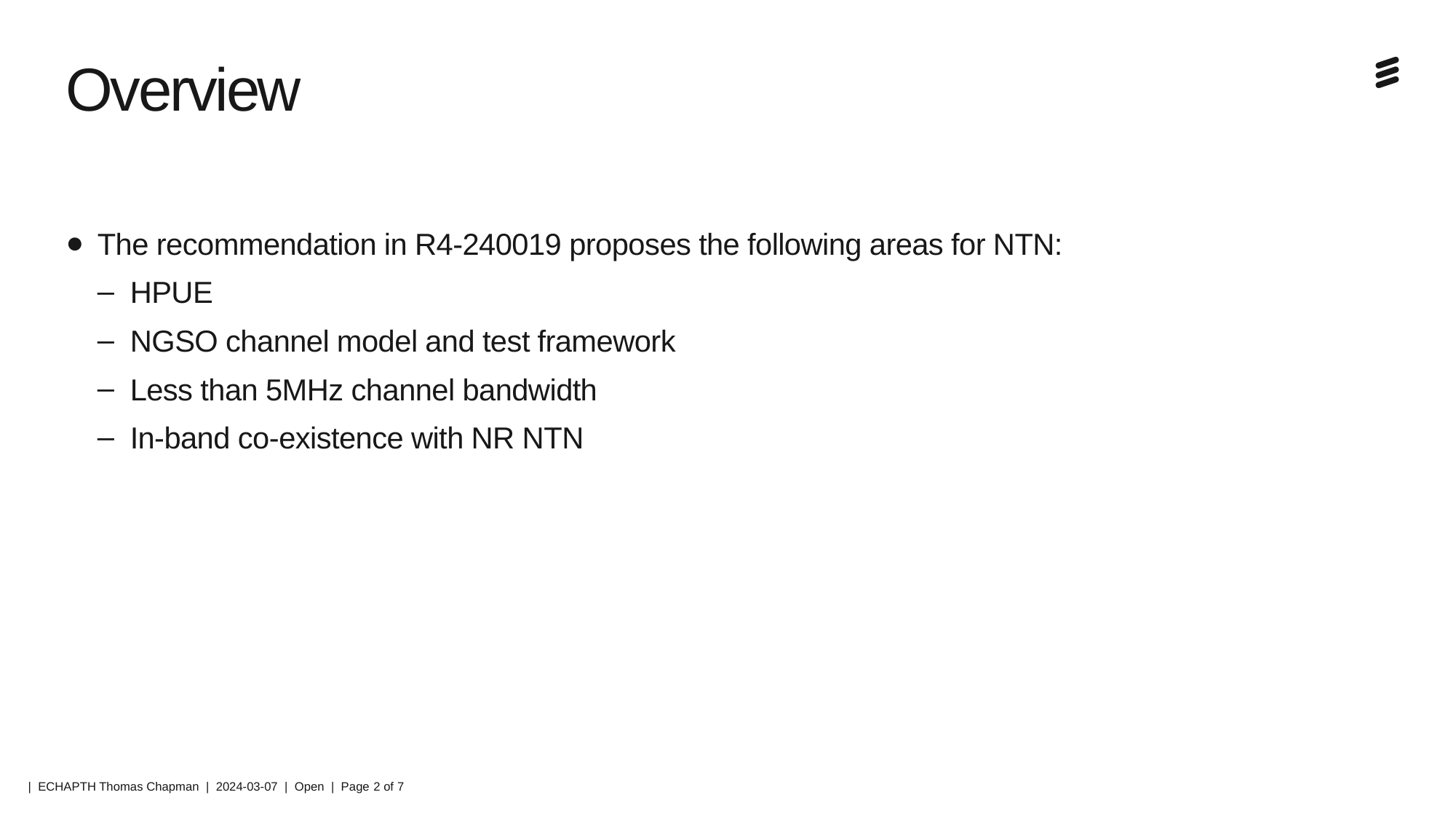

# Overview
The recommendation in R4-240019 proposes the following areas for NTN:
HPUE
NGSO channel model and test framework
Less than 5MHz channel bandwidth
In-band co-existence with NR NTN